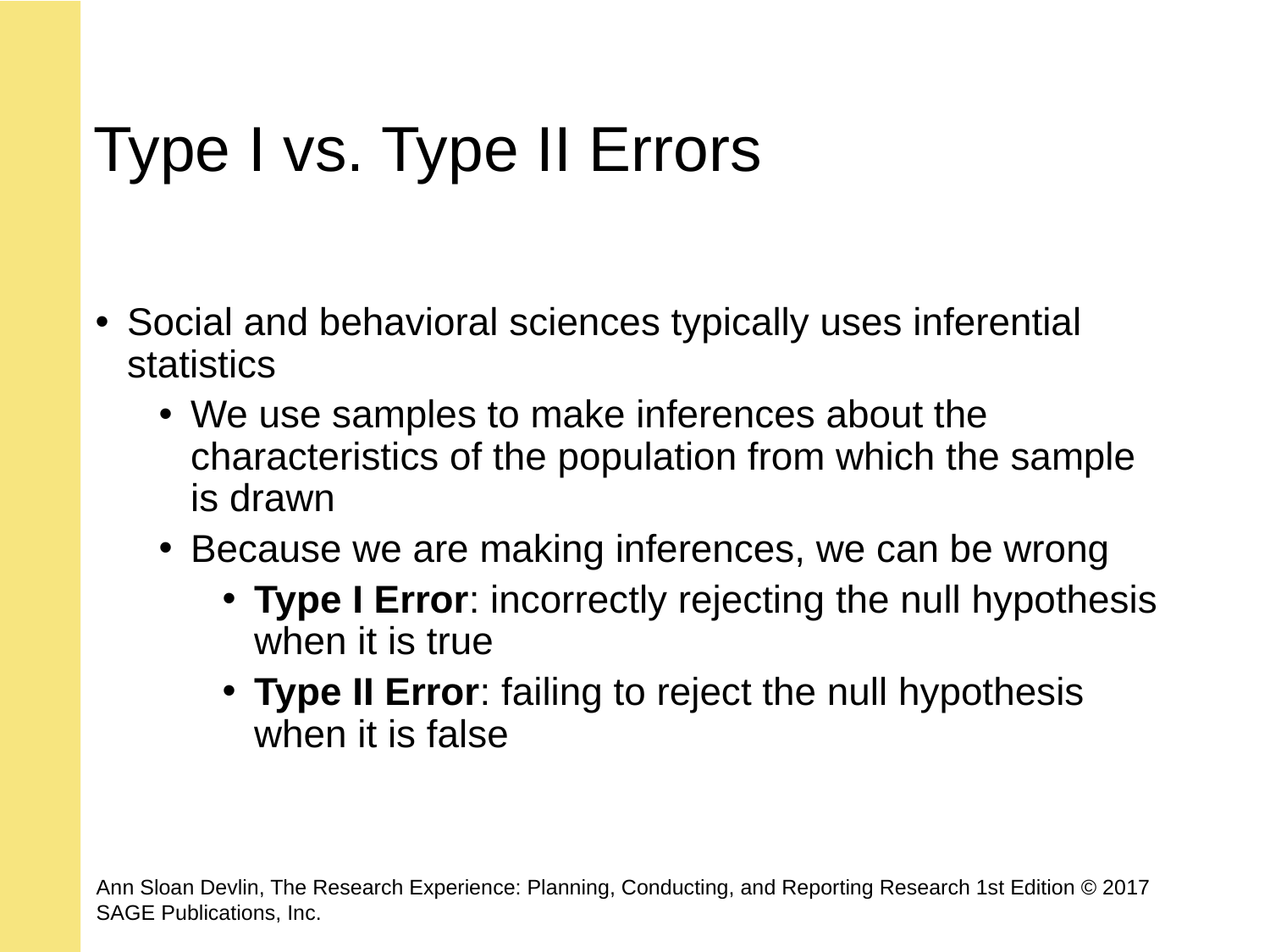

# Type I vs. Type II Errors
Social and behavioral sciences typically uses inferential statistics
We use samples to make inferences about the characteristics of the population from which the sample is drawn
Because we are making inferences, we can be wrong
Type I Error: incorrectly rejecting the null hypothesis when it is true
Type II Error: failing to reject the null hypothesis when it is false